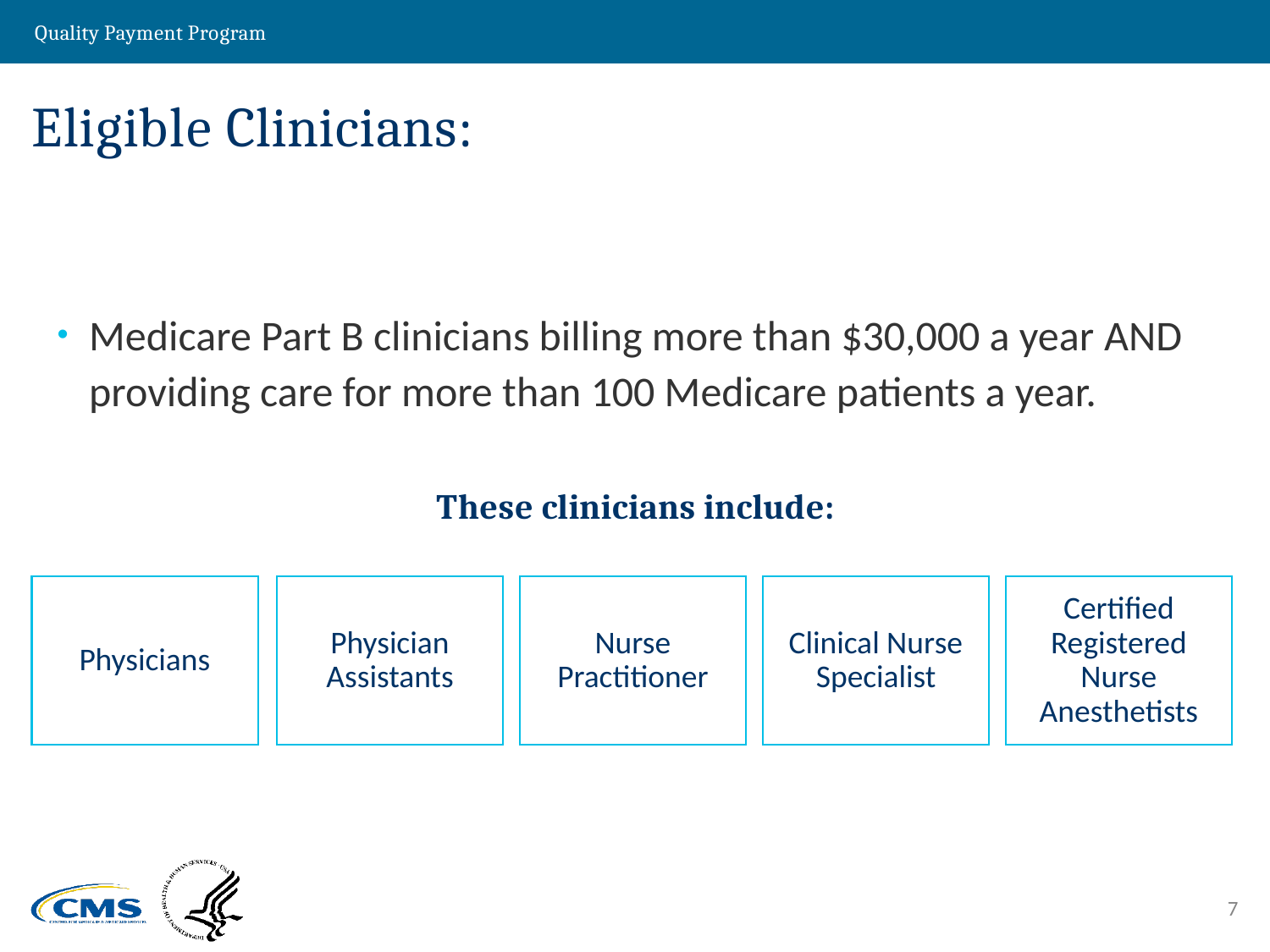

# Eligible Clinicians:
Medicare Part B clinicians billing more than $30,000 a year AND providing care for more than 100 Medicare patients a year.
These clinicians include:
Certified Registered Nurse Anesthetists
Clinical Nurse Specialist
Physicians
Physician Assistants
Nurse Practitioner
7